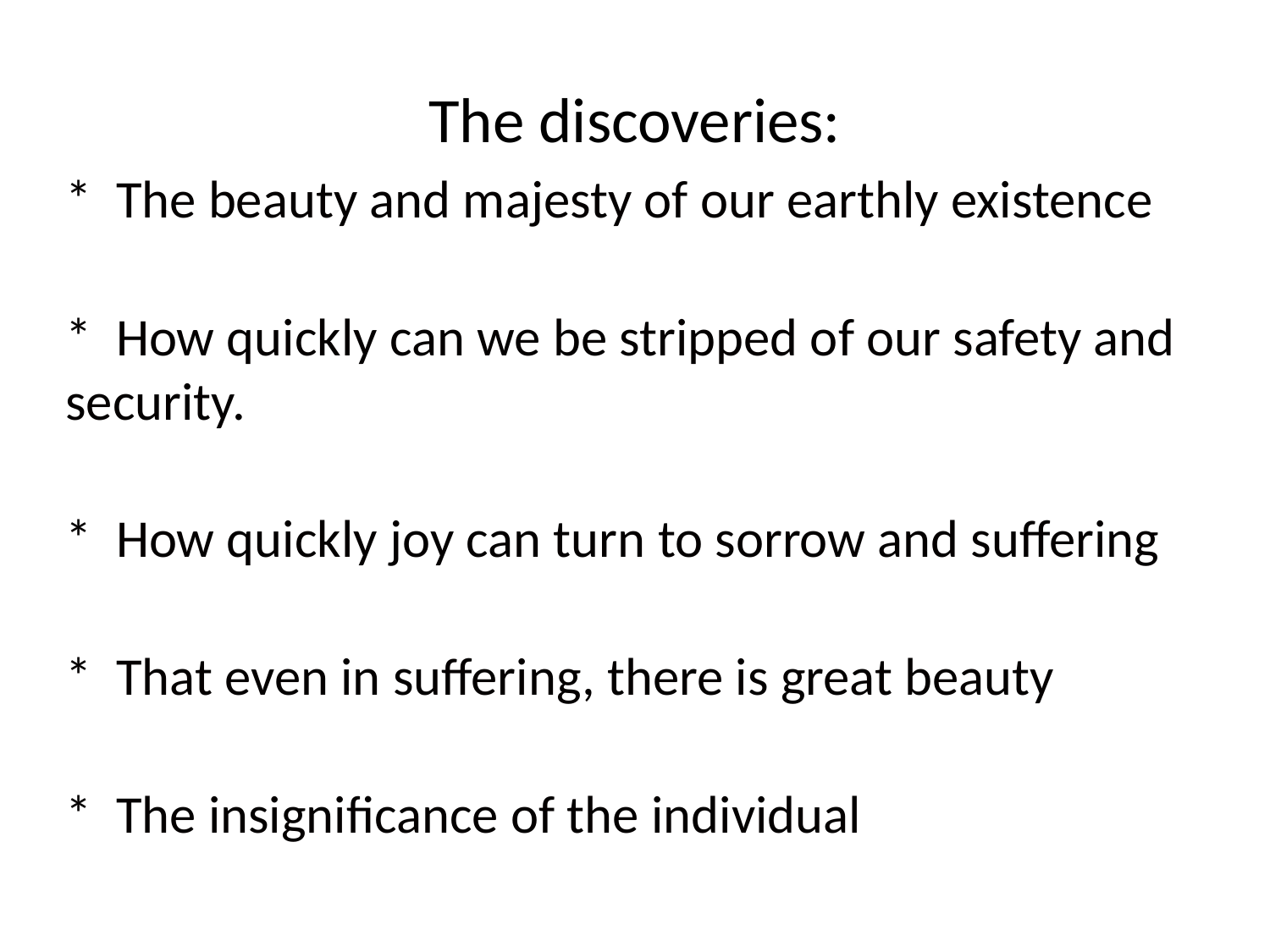

# The discoveries:
*  The beauty and majesty of our earthly existence
*  How quickly can we be stripped of our safety and security.
*  How quickly joy can turn to sorrow and suffering
*  That even in suffering, there is great beauty
*  The insignificance of the individual